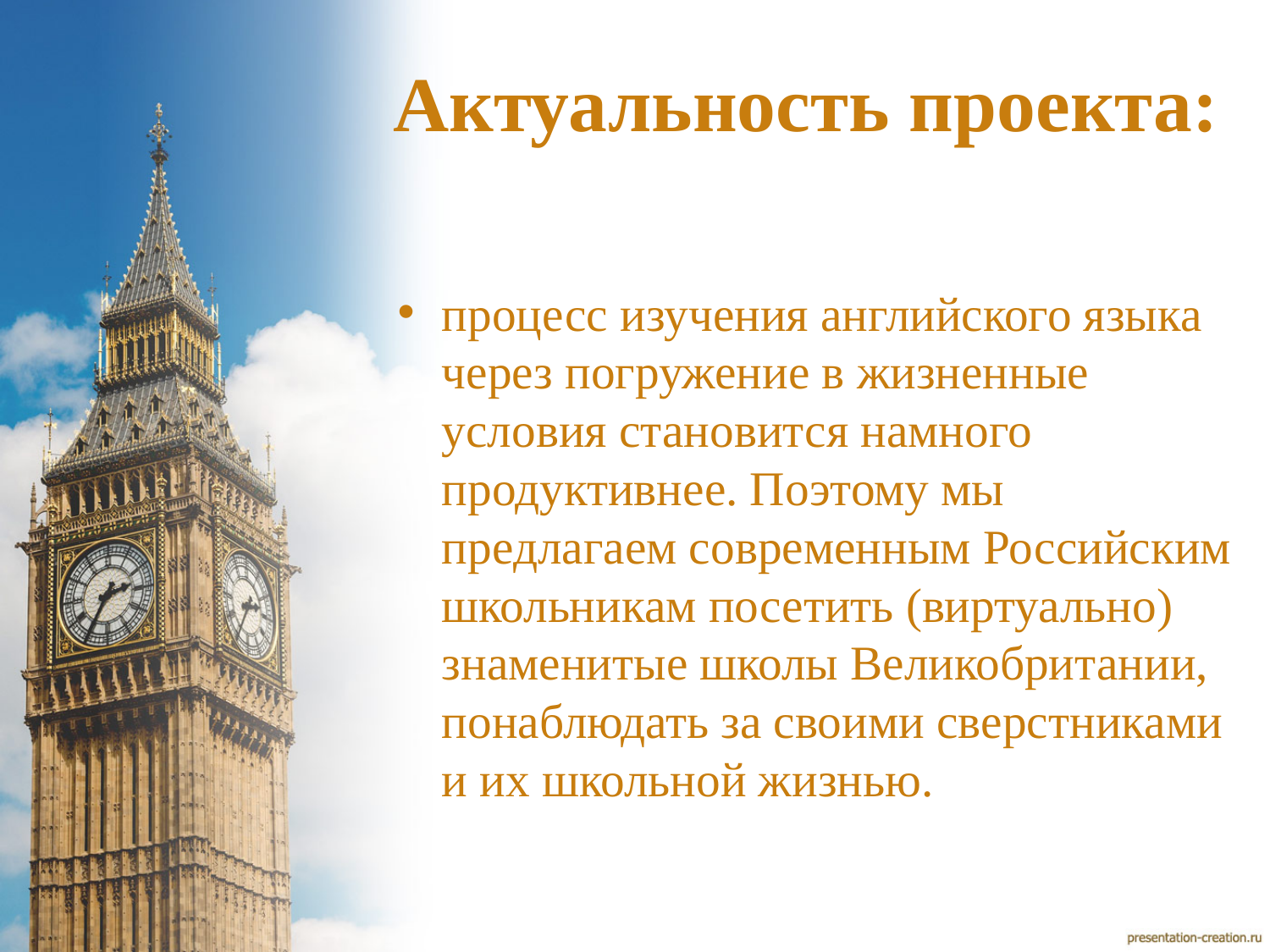

# Актуальность проекта:
процесс изучения английского языка через погружение в жизненные условия становится намного продуктивнее. Поэтому мы предлагаем современным Российским школьникам посетить (виртуально) знаменитые школы Великобритании, понаблюдать за своими сверстниками и их школьной жизнью.